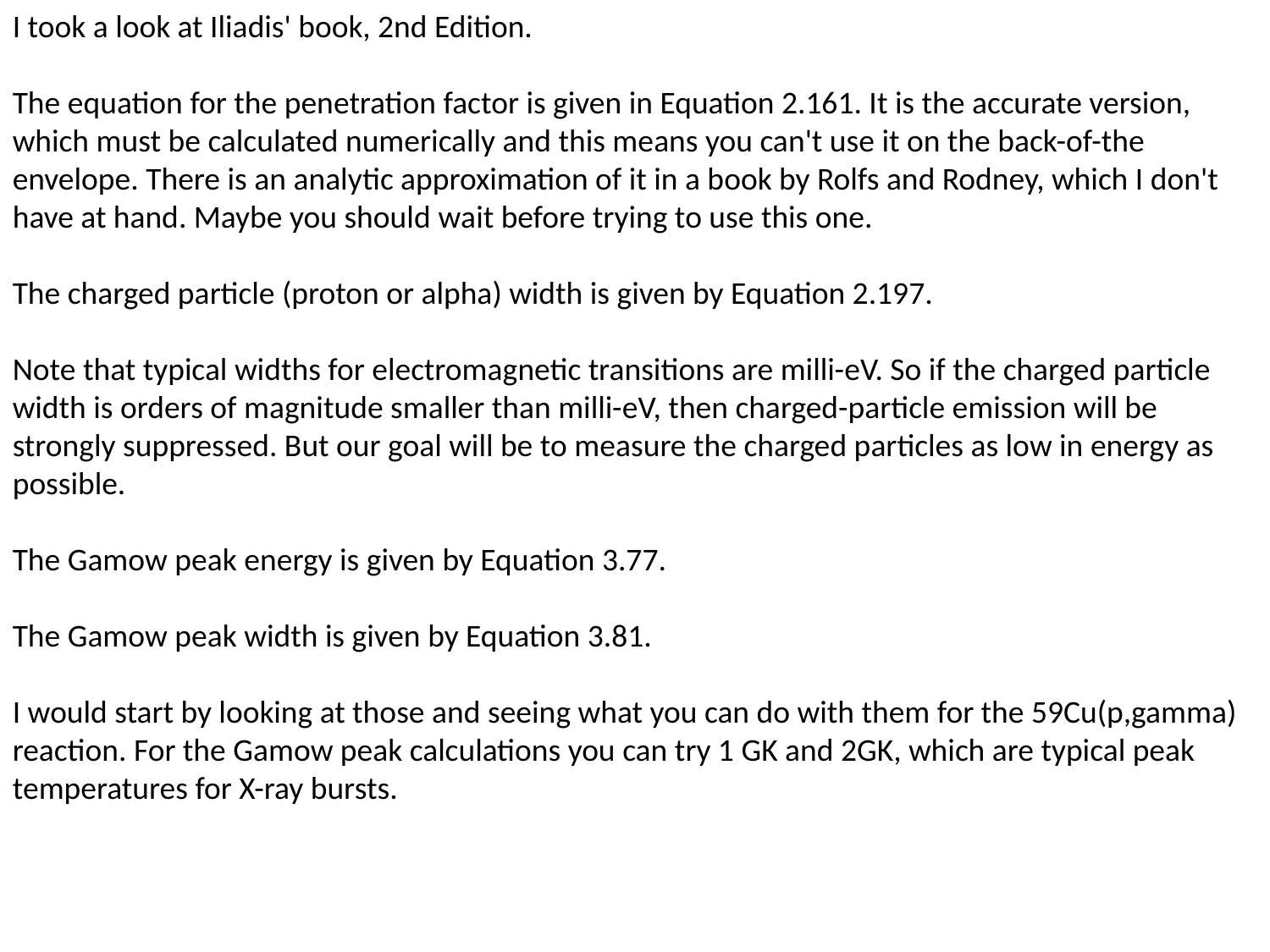

I took a look at Iliadis' book, 2nd Edition.

The equation for the penetration factor is given in Equation 2.161. It is the accurate version, which must be calculated numerically and this means you can't use it on the back-of-the envelope. There is an analytic approximation of it in a book by Rolfs and Rodney, which I don't have at hand. Maybe you should wait before trying to use this one.

The charged particle (proton or alpha) width is given by Equation 2.197.

Note that typical widths for electromagnetic transitions are milli-eV. So if the charged particle width is orders of magnitude smaller than milli-eV, then charged-particle emission will be strongly suppressed. But our goal will be to measure the charged particles as low in energy as possible.

The Gamow peak energy is given by Equation 3.77.

The Gamow peak width is given by Equation 3.81.

I would start by looking at those and seeing what you can do with them for the 59Cu(p,gamma) reaction. For the Gamow peak calculations you can try 1 GK and 2GK, which are typical peak temperatures for X-ray bursts.